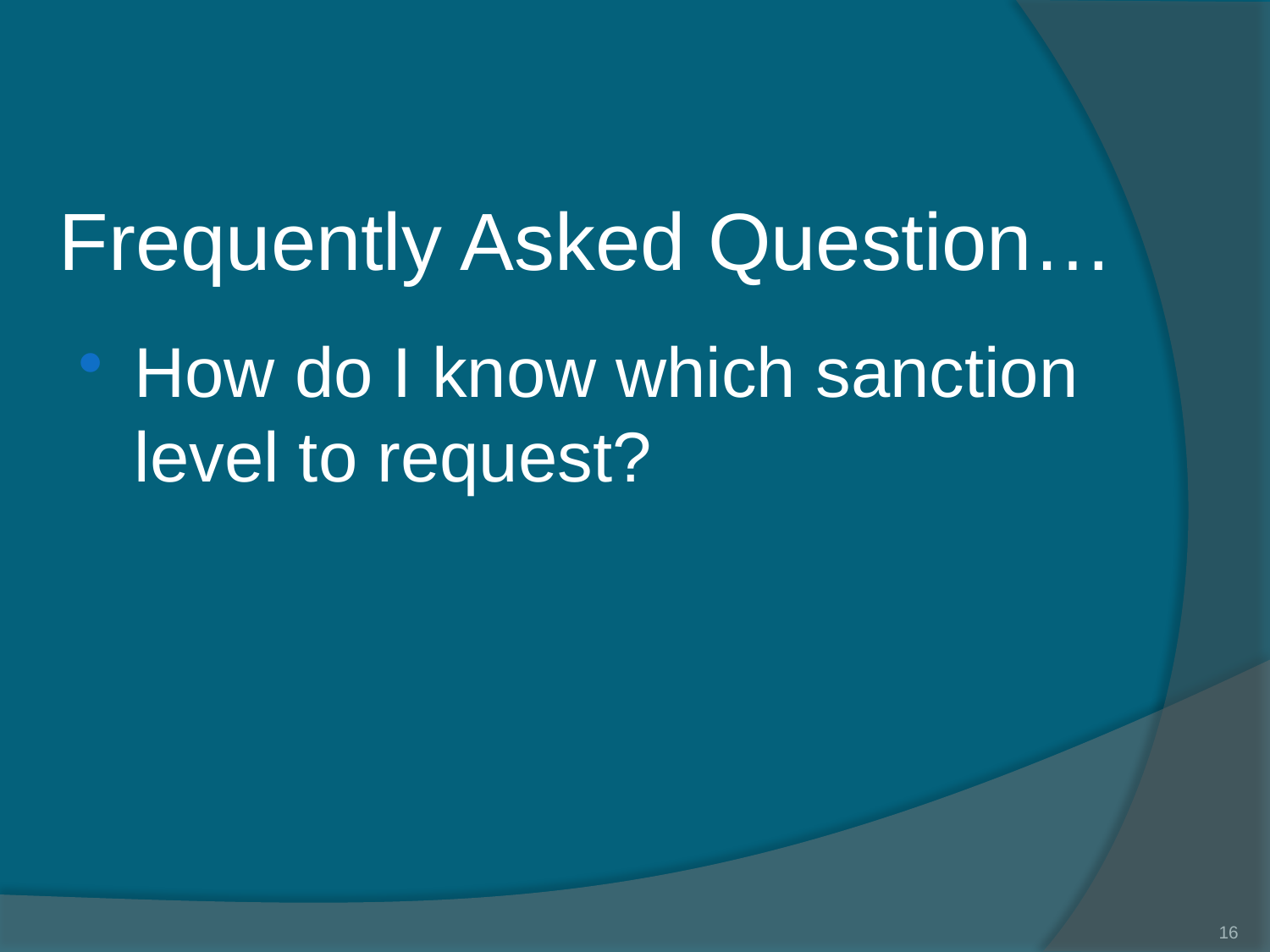

# Frequently Asked Question…

How do I know which sanction level to request?
16